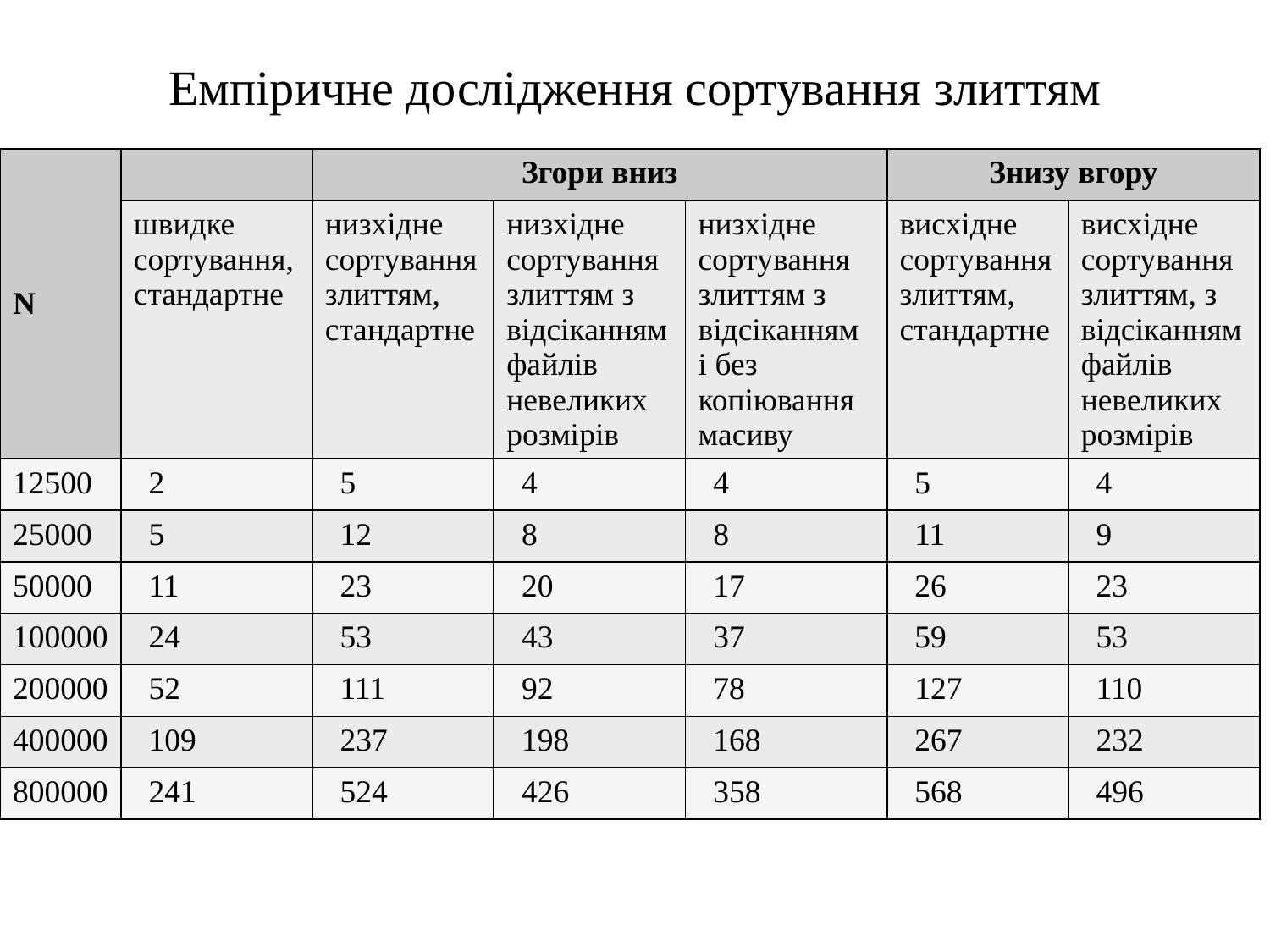

Емпіричне дослідження сортування злиттям
| N |  | Згори вниз |  |  | Знизу вгору |  |
| --- | --- | --- | --- | --- | --- | --- |
|  | швидке сортування, стандартне | низхідне сортування злиттям, стандартне | низхідне сортування злиттям з відсіканням файлів невеликих розмірів | низхідне сортування злиттям з відсіканням і без копіювання масиву | висхідне сортування злиттям, стандартне | висхідне сортування злиттям, з відсіканням файлів невеликих розмірів |
| 12500 | 2 | 5 | 4 | 4 | 5 | 4 |
| 25000 | 5 | 12 | 8 | 8 | 11 | 9 |
| 50000 | 11 | 23 | 20 | 17 | 26 | 23 |
| 100000 | 24 | 53 | 43 | 37 | 59 | 53 |
| 200000 | 52 | 111 | 92 | 78 | 127 | 110 |
| 400000 | 109 | 237 | 198 | 168 | 267 | 232 |
| 800000 | 241 | 524 | 426 | 358 | 568 | 496 |